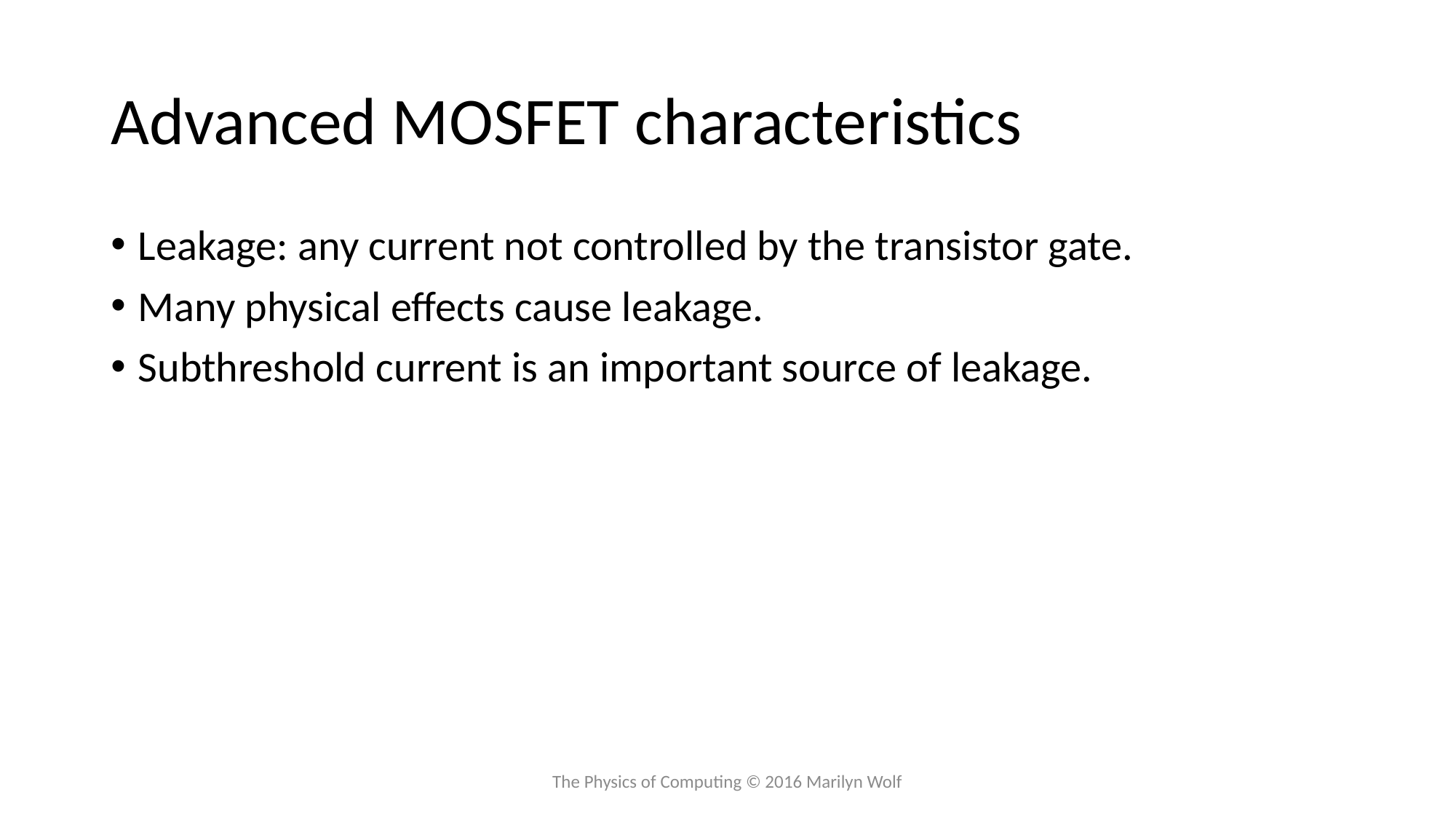

# Advanced MOSFET characteristics
Leakage: any current not controlled by the transistor gate.
Many physical effects cause leakage.
Subthreshold current is an important source of leakage.
The Physics of Computing © 2016 Marilyn Wolf